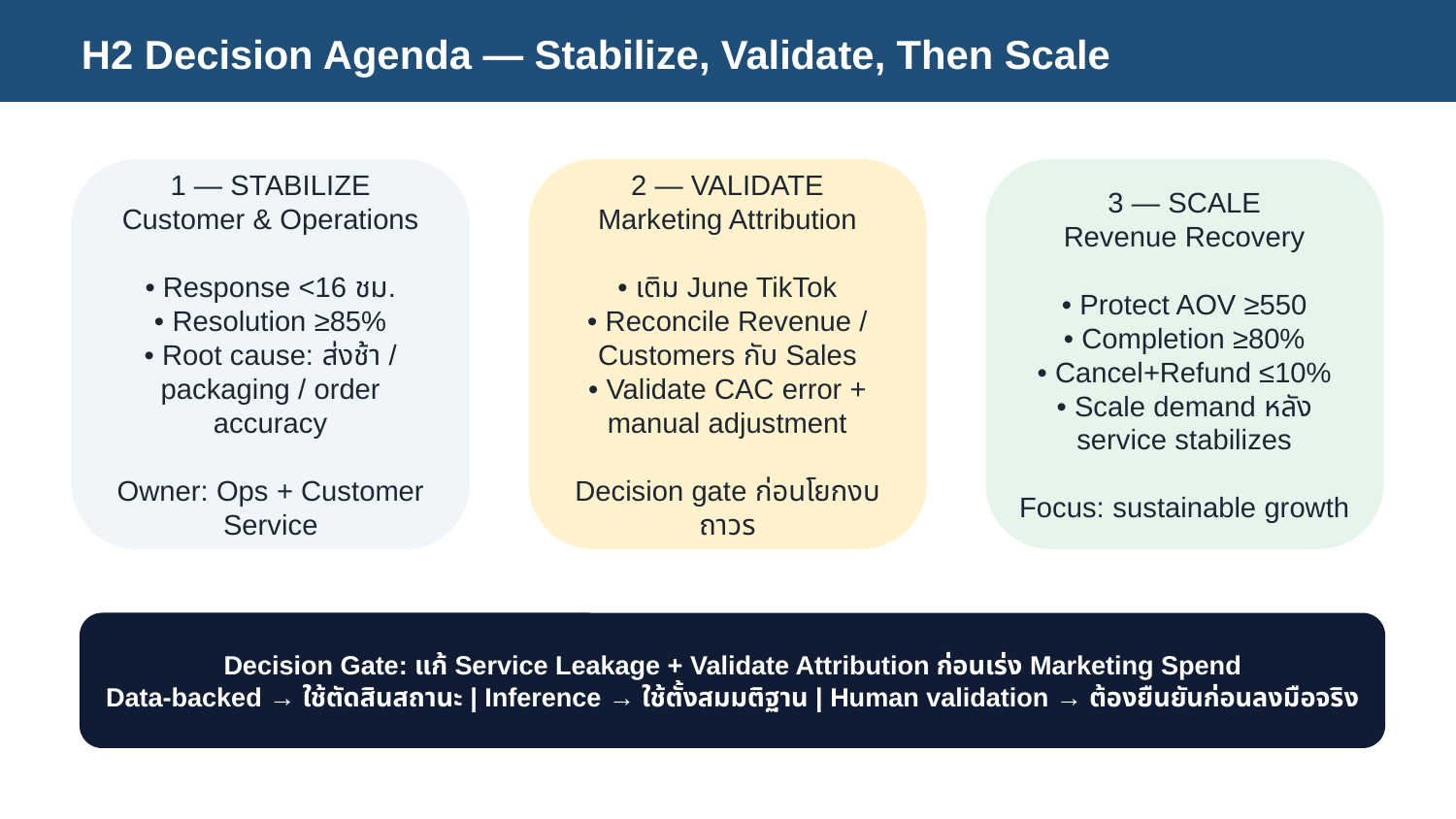

H2 Decision Agenda — Stabilize, Validate, Then Scale
1 — STABILIZE
Customer & Operations

• Response <16 ชม.
• Resolution ≥85%
• Root cause: ส่งช้า / packaging / order accuracy

Owner: Ops + Customer Service
2 — VALIDATE
Marketing Attribution

• เติม June TikTok
• Reconcile Revenue / Customers กับ Sales
• Validate CAC error + manual adjustment

Decision gate ก่อนโยกงบถาวร
3 — SCALE
Revenue Recovery

• Protect AOV ≥550
• Completion ≥80%
• Cancel+Refund ≤10%
• Scale demand หลัง service stabilizes

Focus: sustainable growth
Decision Gate: แก้ Service Leakage + Validate Attribution ก่อนเร่ง Marketing Spend
Data-backed → ใช้ตัดสินสถานะ | Inference → ใช้ตั้งสมมติฐาน | Human validation → ต้องยืนยันก่อนลงมือจริง